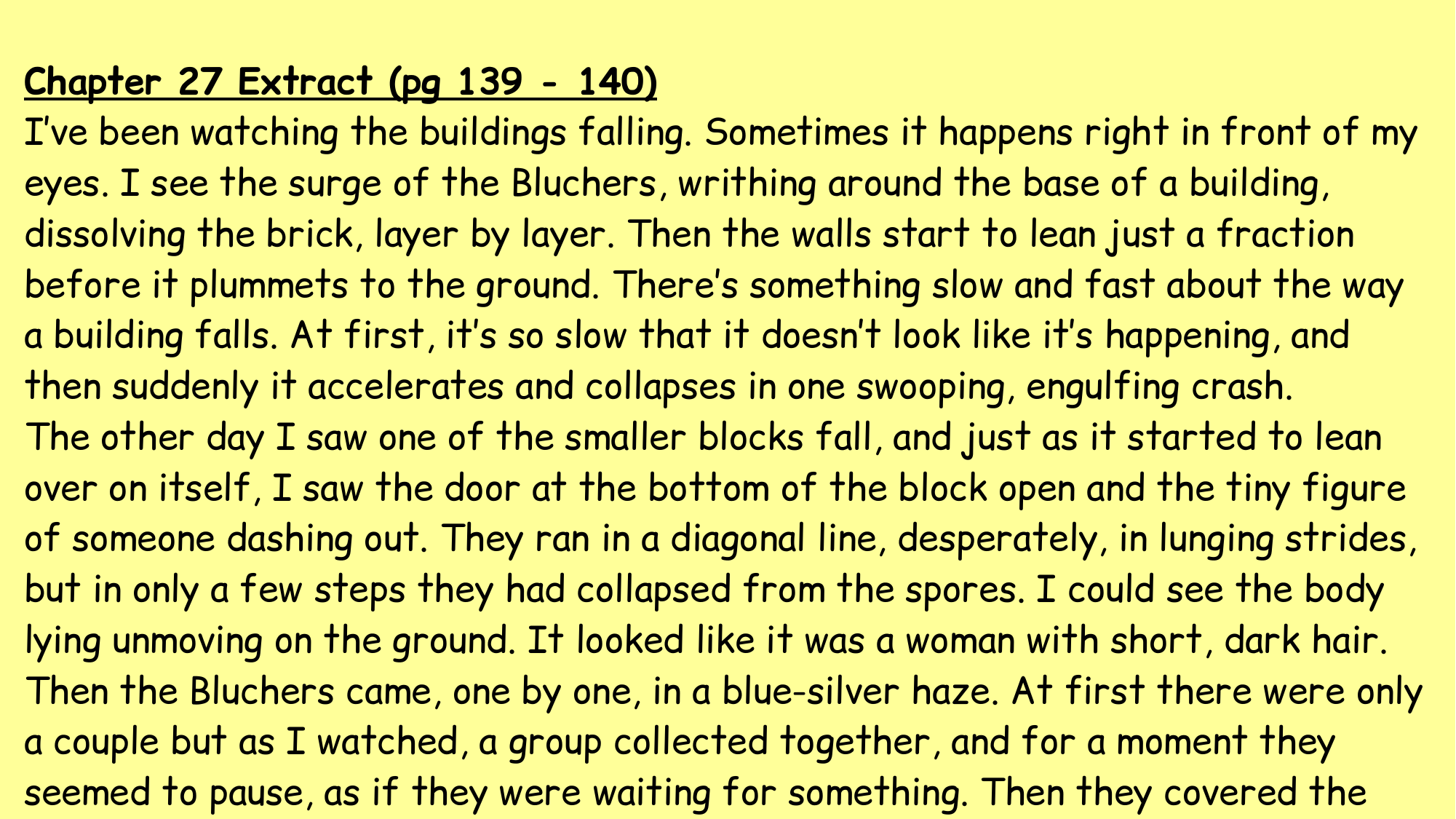

| Chapter 27 Extract (pg 139 - 140) I’ve been watching the buildings falling. Sometimes it happens right in front of my eyes. I see the surge of the Bluchers, writhing around the base of a building, dissolving the brick, layer by layer. Then the walls start to lean just a fraction before it plummets to the ground. There’s something slow and fast about the way a building falls. At first, it’s so slow that it doesn’t look like it’s happening, and then suddenly it accelerates and collapses in one swooping, engulfing crash. The other day I saw one of the smaller blocks fall, and just as it started to lean over on itself, I saw the door at the bottom of the block open and the tiny figure of someone dashing out. They ran in a diagonal line, desperately, in lunging strides, but in only a few steps they had collapsed from the spores. I could see the body lying unmoving on the ground. It looked like it was a woman with short, dark hair. Then the Bluchers came, one by one, in a blue-silver haze. At first there were only a couple but as I watched, a group collected together, and for a moment they seemed to pause, as if they were waiting for something. Then they covered the body until I could see it no longer. |
| --- |